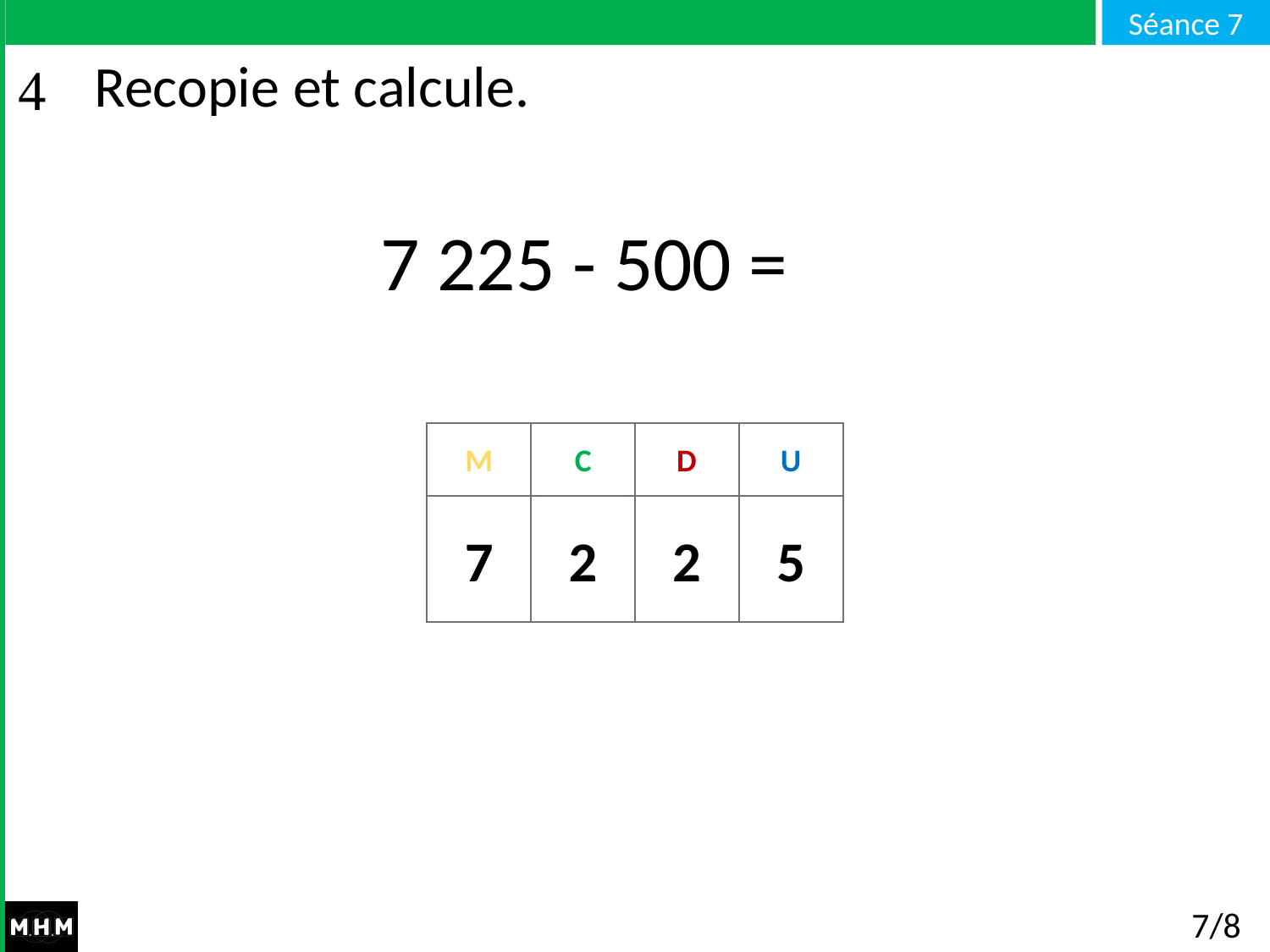

# Recopie et calcule.
7 225 - 500 =
M
C
D
U
7
2
2
5
7/8